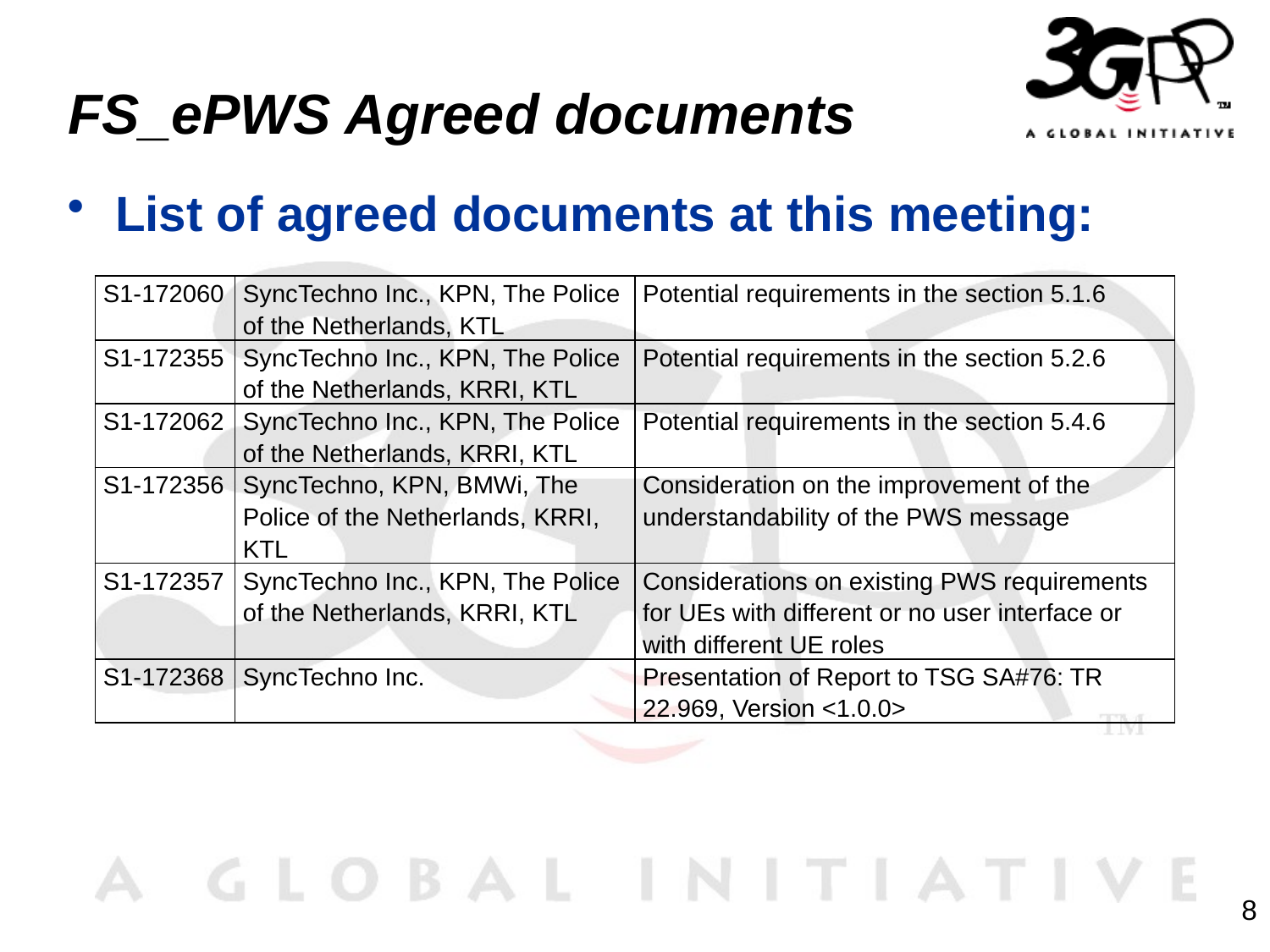

# FS_ePWS Agreed documents
List of agreed documents at this meeting:

| S1-172060 | SyncTechno Inc., KPN, The Police of the Netherlands, KTL | Potential requirements in the section 5.1.6 |
| --- | --- | --- |
| S1-172355 | SyncTechno Inc., KPN, The Police of the Netherlands, KRRI, KTL | Potential requirements in the section 5.2.6 |
| S1-172062 | SyncTechno Inc., KPN, The Police of the Netherlands, KRRI, KTL | Potential requirements in the section 5.4.6 |
| S1-172356 | SyncTechno, KPN, BMWi, The Police of the Netherlands, KRRI, KTL | Consideration on the improvement of the understandability of the PWS message |
| S1-172357 | SyncTechno Inc., KPN, The Police of the Netherlands, KRRI, KTL | Considerations on existing PWS requirements for UEs with different or no user interface or with different UE roles |
| S1-172368 | SyncTechno Inc. | Presentation of Report to TSG SA#76: TR 22.969, Version <1.0.0> |
8